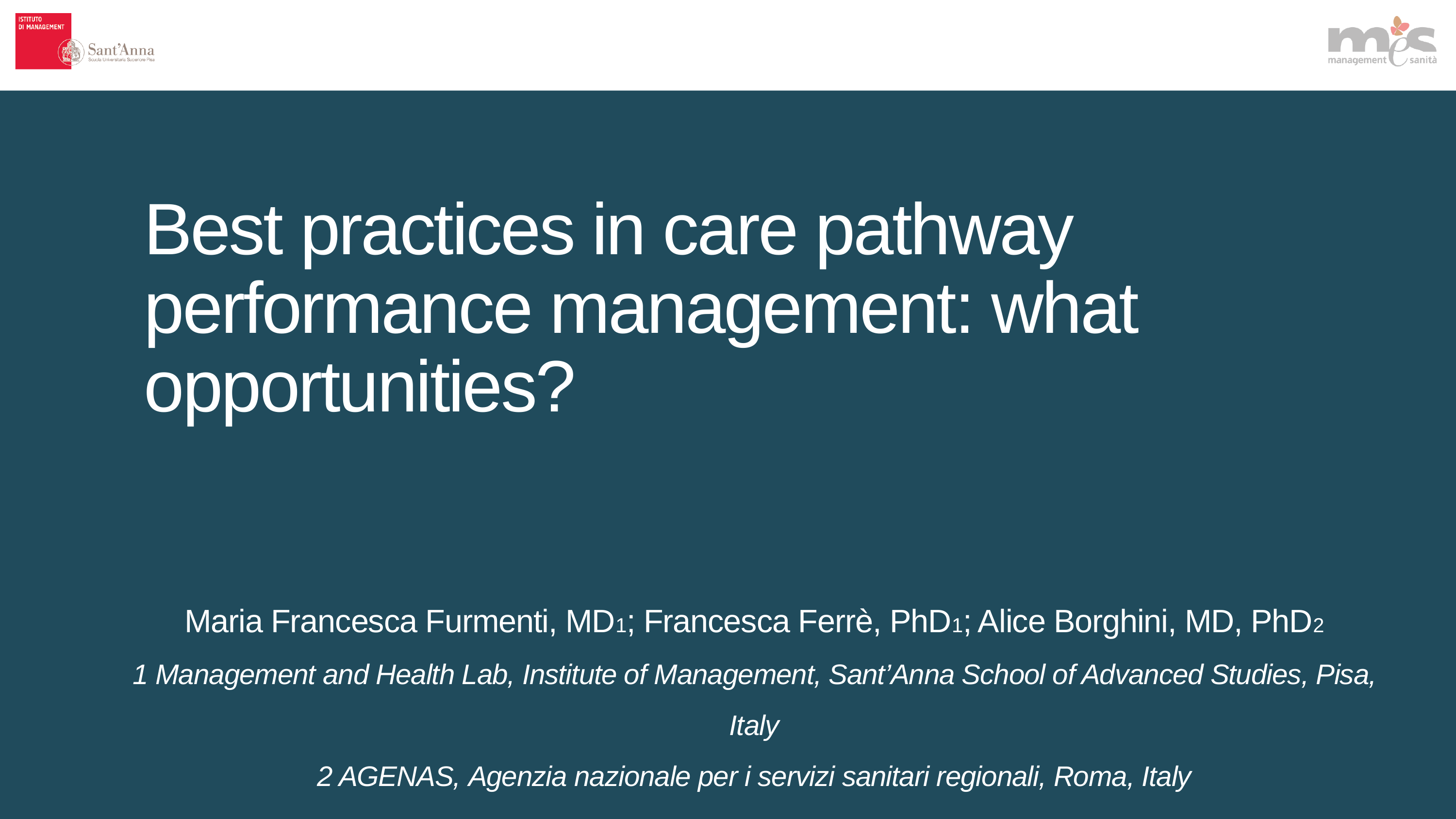

# Best practices in care pathway performance management: what opportunities?
Maria Francesca Furmenti, MD1; Francesca Ferrè, PhD1; Alice Borghini, MD, PhD2
1 Management and Health Lab, Institute of Management, Sant’Anna School of Advanced Studies, Pisa, Italy
2 AGENAS, Agenzia nazionale per i servizi sanitari regionali, Roma, Italy